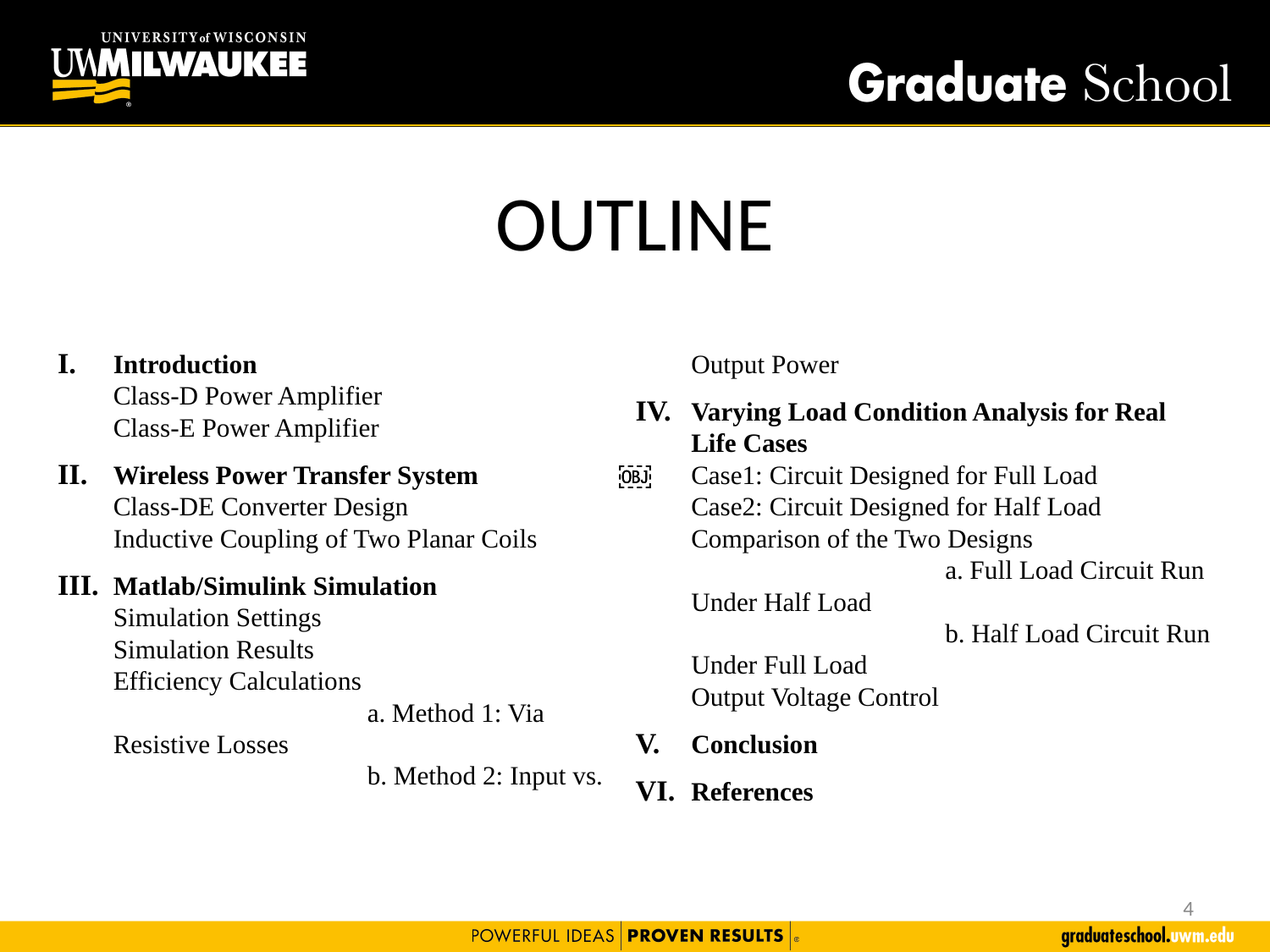

# OUTLINE
Introduction
Class-D Power Amplifier
Class-E Power Amplifier
Wireless Power Transfer System
Class-DE Converter Design
Inductive Coupling of Two Planar Coils
Matlab/Simulink Simulation
Simulation Settings
Simulation Results
Efficiency Calculations
		a. Method 1: Via Resistive Losses
		b. Method 2: Input vs. Output Power
Varying Load Condition Analysis for Real Life Cases
Case1: Circuit Designed for Full Load
Case2: Circuit Designed for Half Load
Comparison of the Two Designs
		a. Full Load Circuit Run Under Half Load
		b. Half Load Circuit Run Under Full Load
Output Voltage Control
Conclusion
References
￼
￼
4